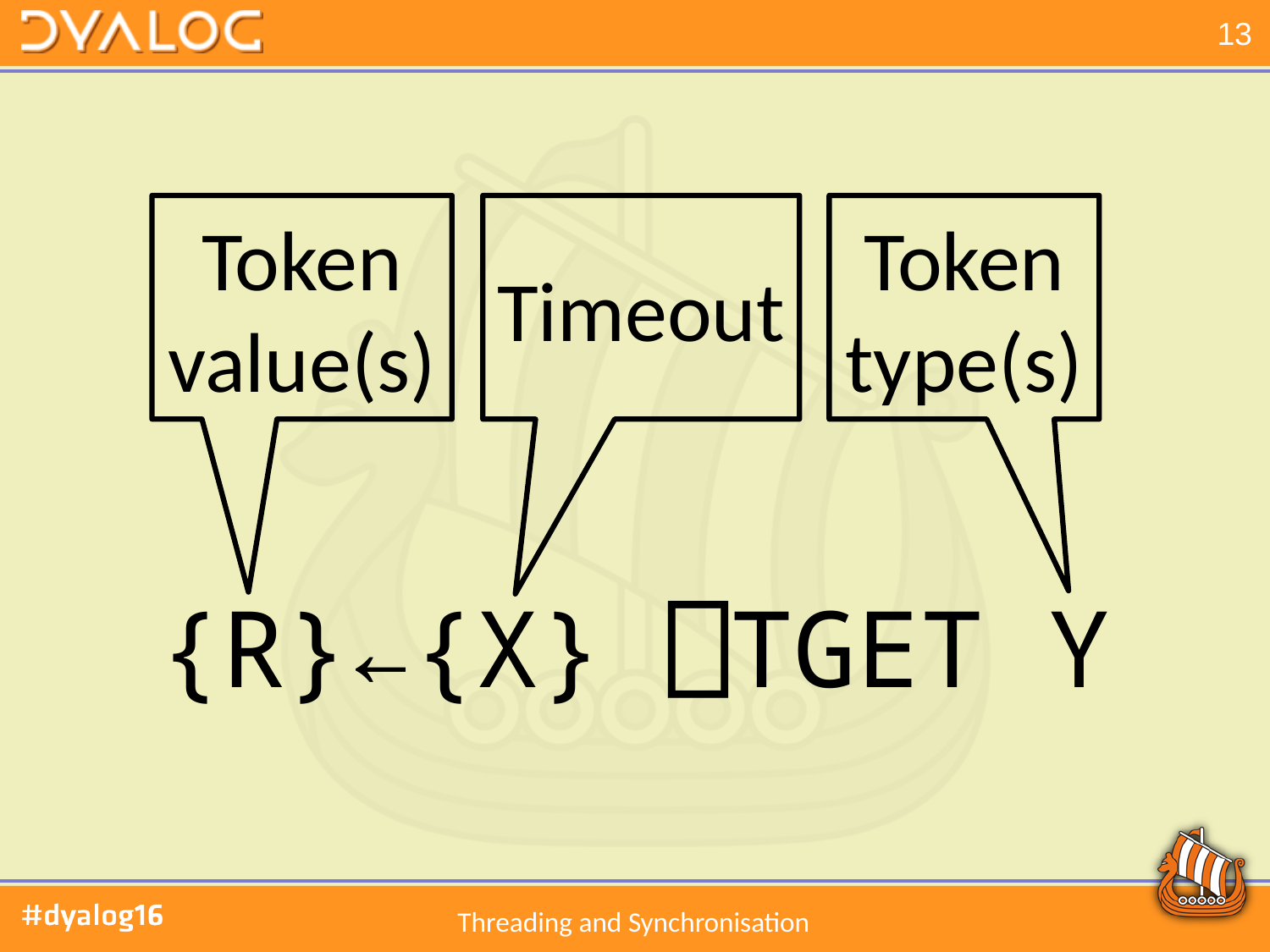

Token value(s)
Timeout
Token type(s)
{R}←{X} ⎕TGET Y
Threading and Synchronisation